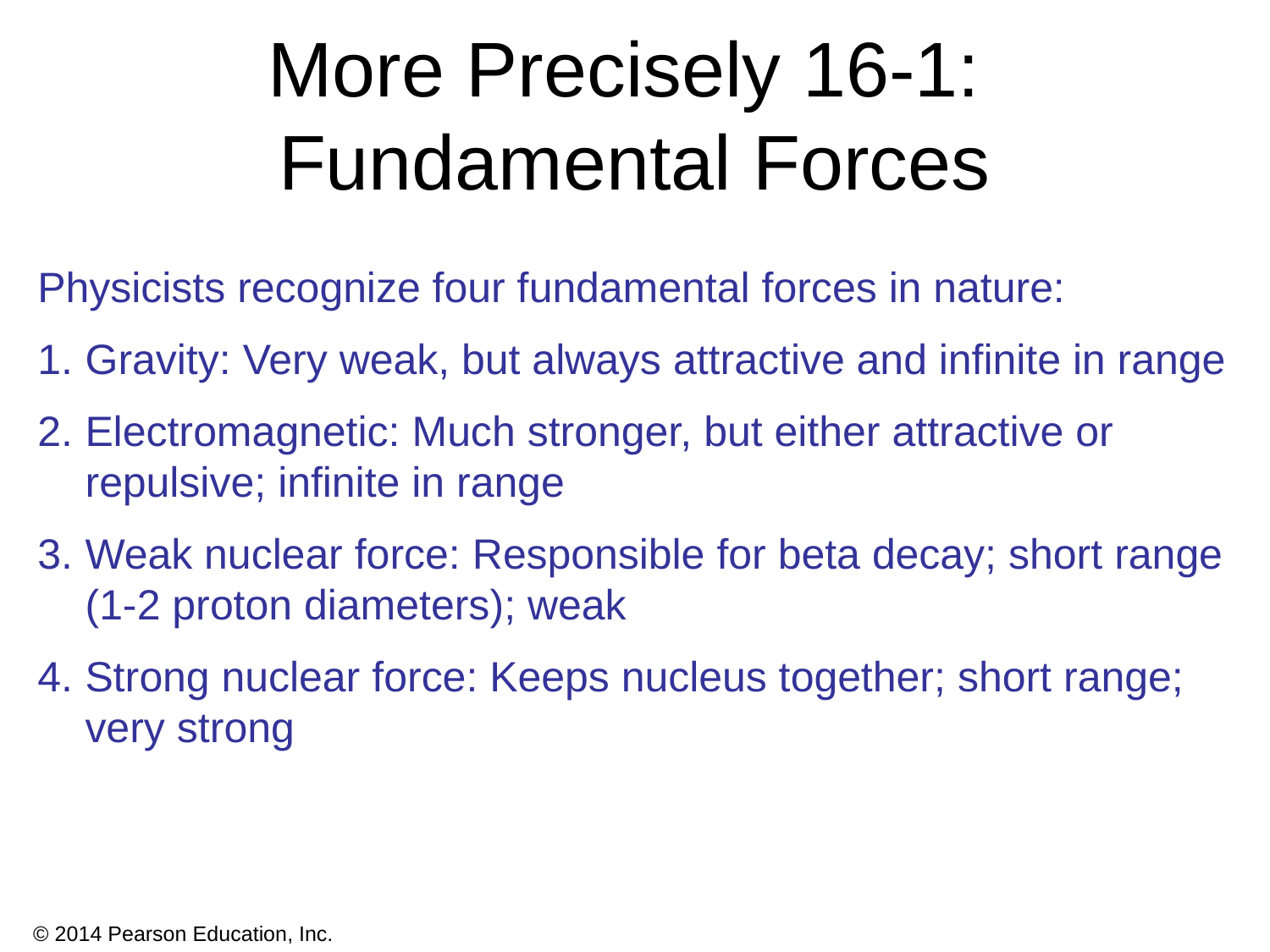

# More Precisely 16-1: Fundamental Forces
Physicists recognize four fundamental forces in nature:
Gravity: Very weak, but always attractive and infinite in range
Electromagnetic: Much stronger, but either attractive or repulsive; infinite in range
Weak nuclear force: Responsible for beta decay; short range (1-2 proton diameters); weak
Strong nuclear force: Keeps nucleus together; short range; very strong